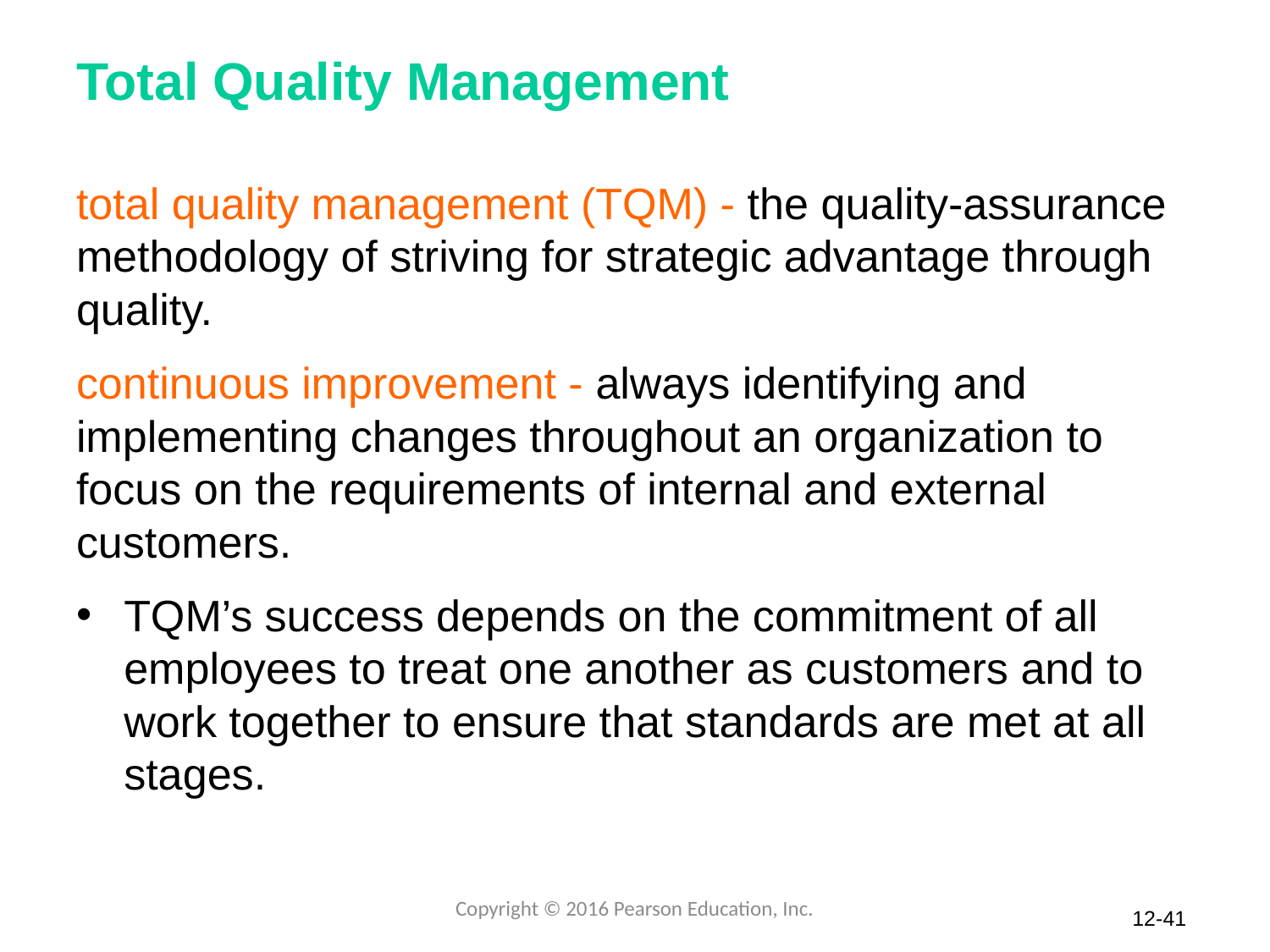

# Total Quality Management
total quality management (TQM) - the quality-assurance methodology of striving for strategic advantage through quality.

continuous improvement - always identifying and implementing changes throughout an organization to focus on the requirements of internal and external customers.

TQM’s success depends on the commitment of all employees to treat one another as customers and to work together to ensure that standards are met at all stages.
Copyright © 2016 Pearson Education, Inc.